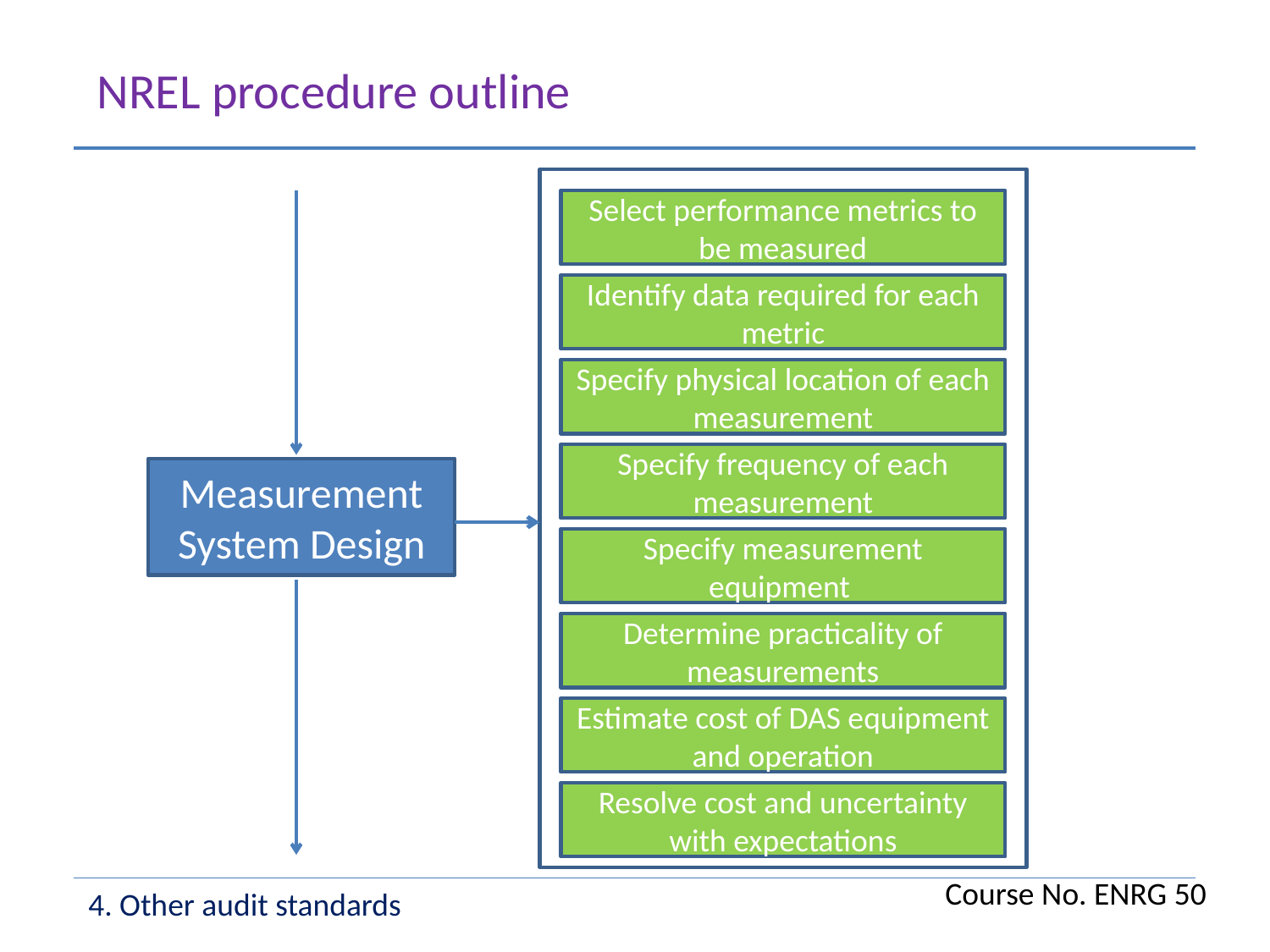

NREL procedure outline

Select performance metrics to be measured
Identify data required for each metric
Specify physical location of each measurement
Specify frequency of each measurement
Measurement System Design
Specify measurement equipment
Determine practicality of measurements
Estimate cost of DAS equipment and operation
Resolve cost and uncertainty with expectations
Course No. ENRG 50
4. Other audit standards